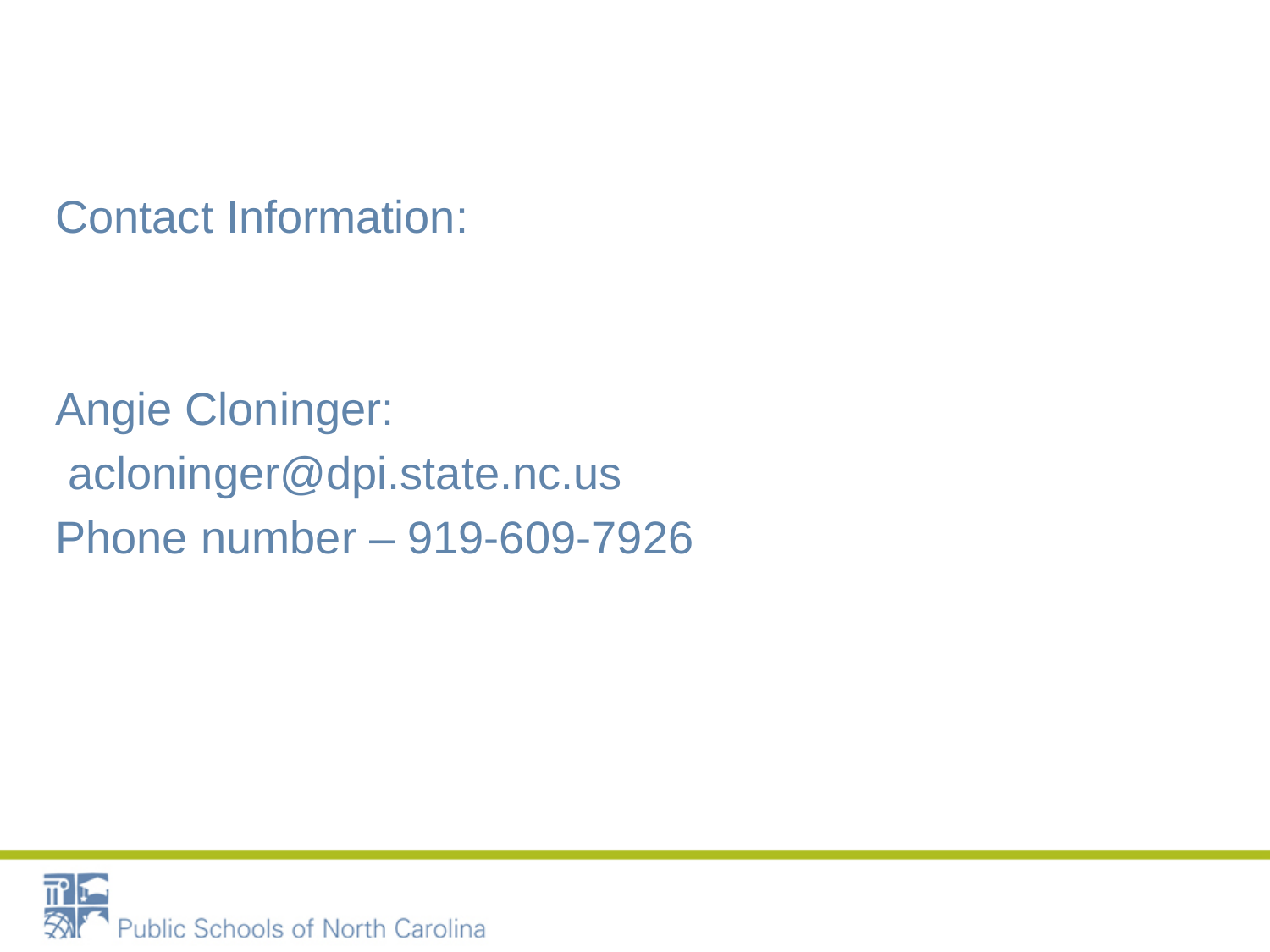

Contact Information:

Angie Cloninger:
 acloninger@dpi.state.nc.us
Phone number – 919-609-7926